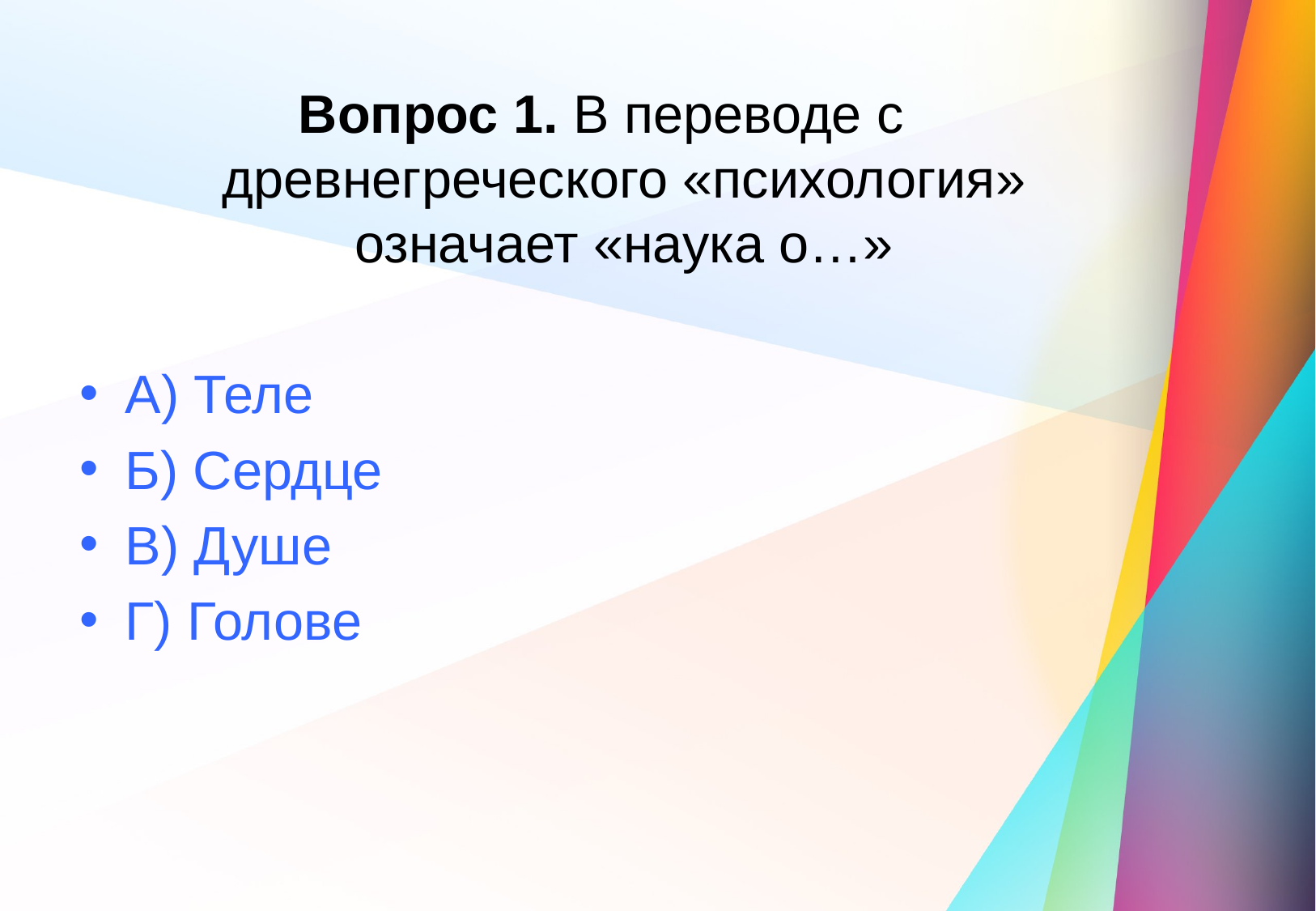

Вопрос 1. В переводе с древнегреческого «психология» означает «наука о…»

А) Теле
Б) Сердце
В) Душе
Г) Голове